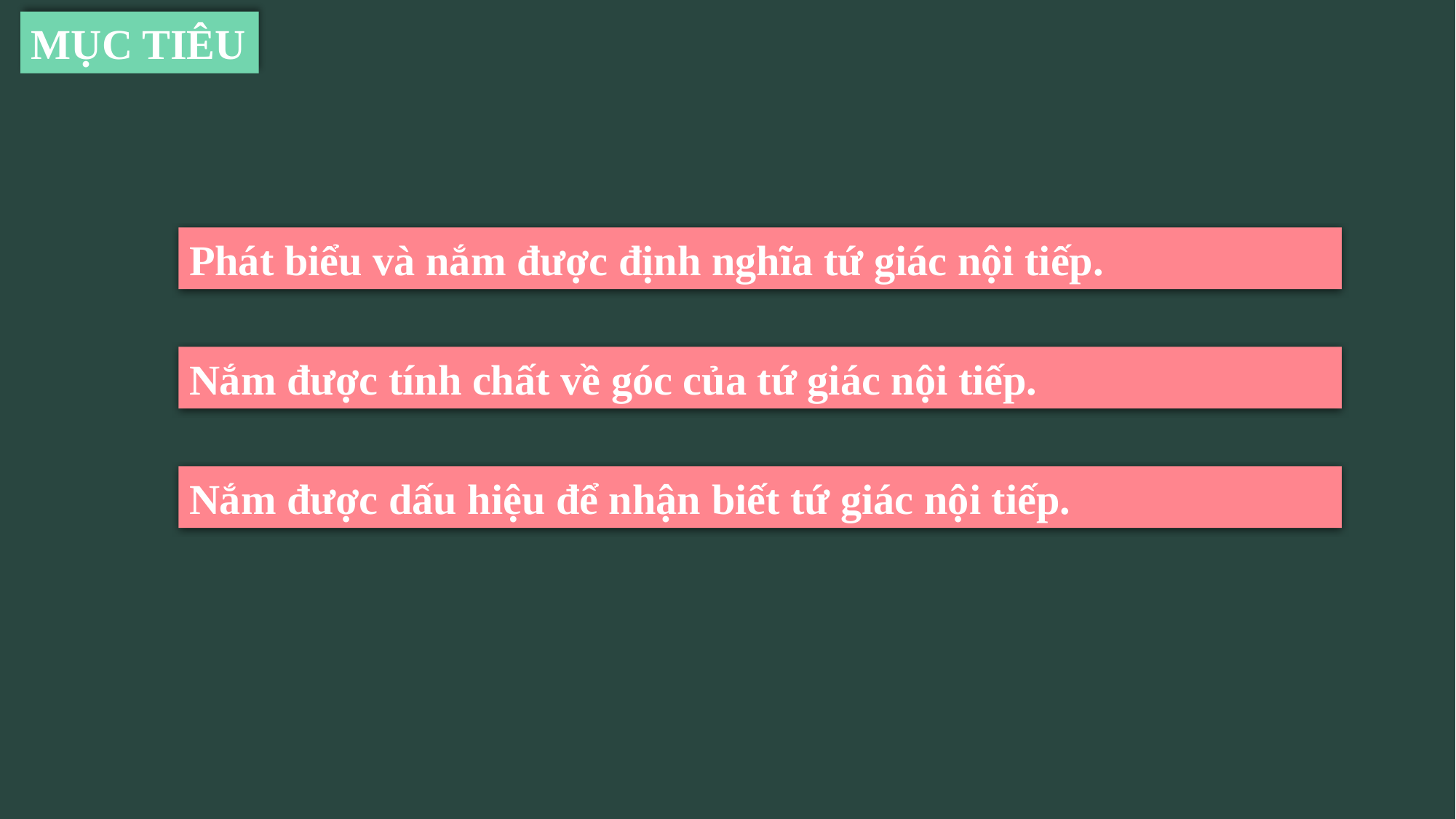

MỤC TIÊU
Phát biểu và nắm được định nghĩa tứ giác nội tiếp.
Nắm được tính chất về góc của tứ giác nội tiếp.
Nắm được dấu hiệu để nhận biết tứ giác nội tiếp.